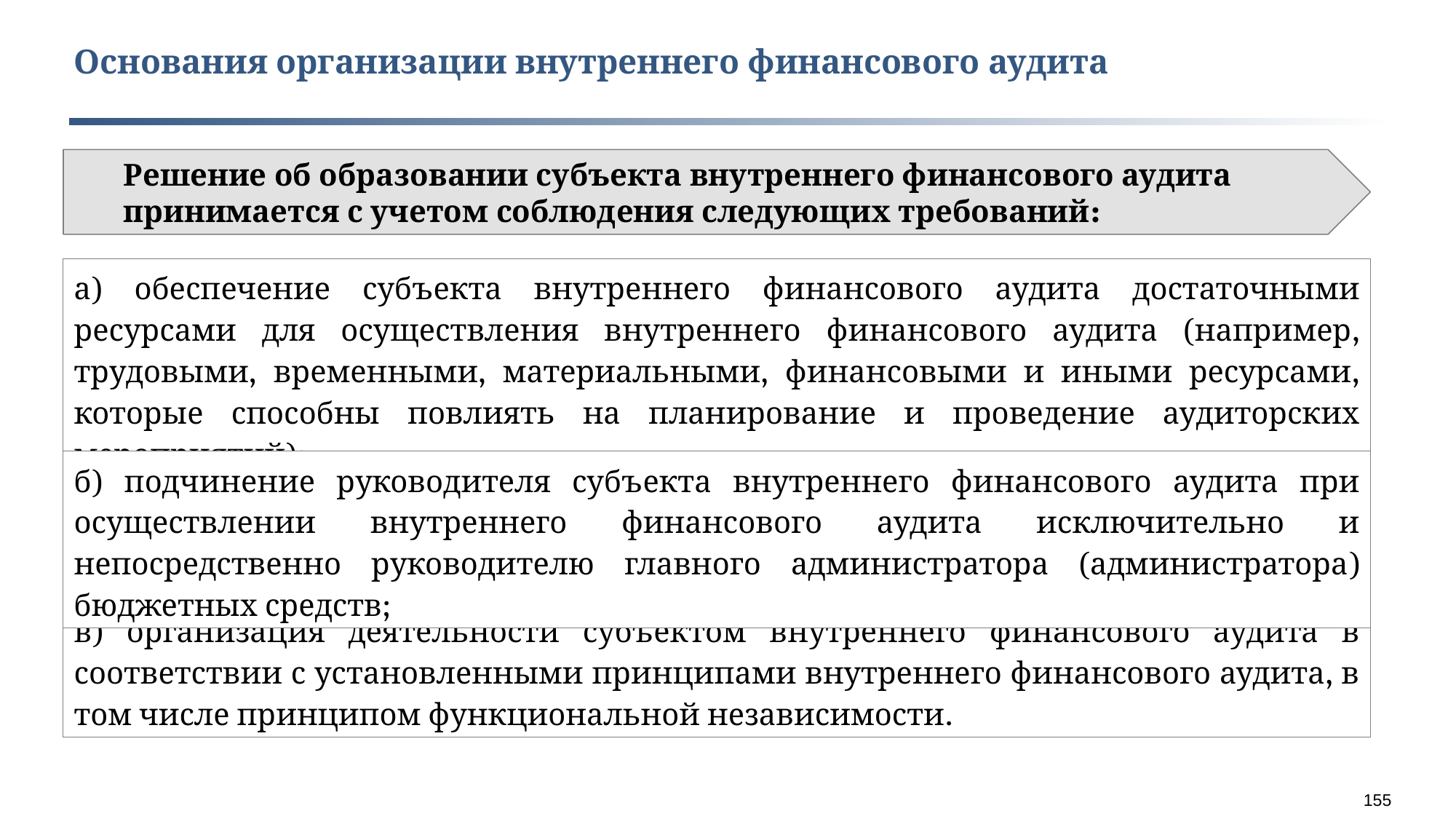

Основания организации внутреннего финансового аудита
Решение об образовании субъекта внутреннего финансового аудита принимается с учетом соблюдения следующих требований:
а) обеспечение субъекта внутреннего финансового аудита достаточными ресурсами для осуществления внутреннего финансового аудита (например, трудовыми, временными, материальными, финансовыми и иными ресурсами, которые способны повлиять на планирование и проведение аудиторских мероприятий);
б) подчинение руководителя субъекта внутреннего финансового аудита при осуществлении внутреннего финансового аудита исключительно и непосредственно руководителю главного администратора (администратора) бюджетных средств;
в) организация деятельности субъектом внутреннего финансового аудита в соответствии с установленными принципами внутреннего финансового аудита, в том числе принципом функциональной независимости.